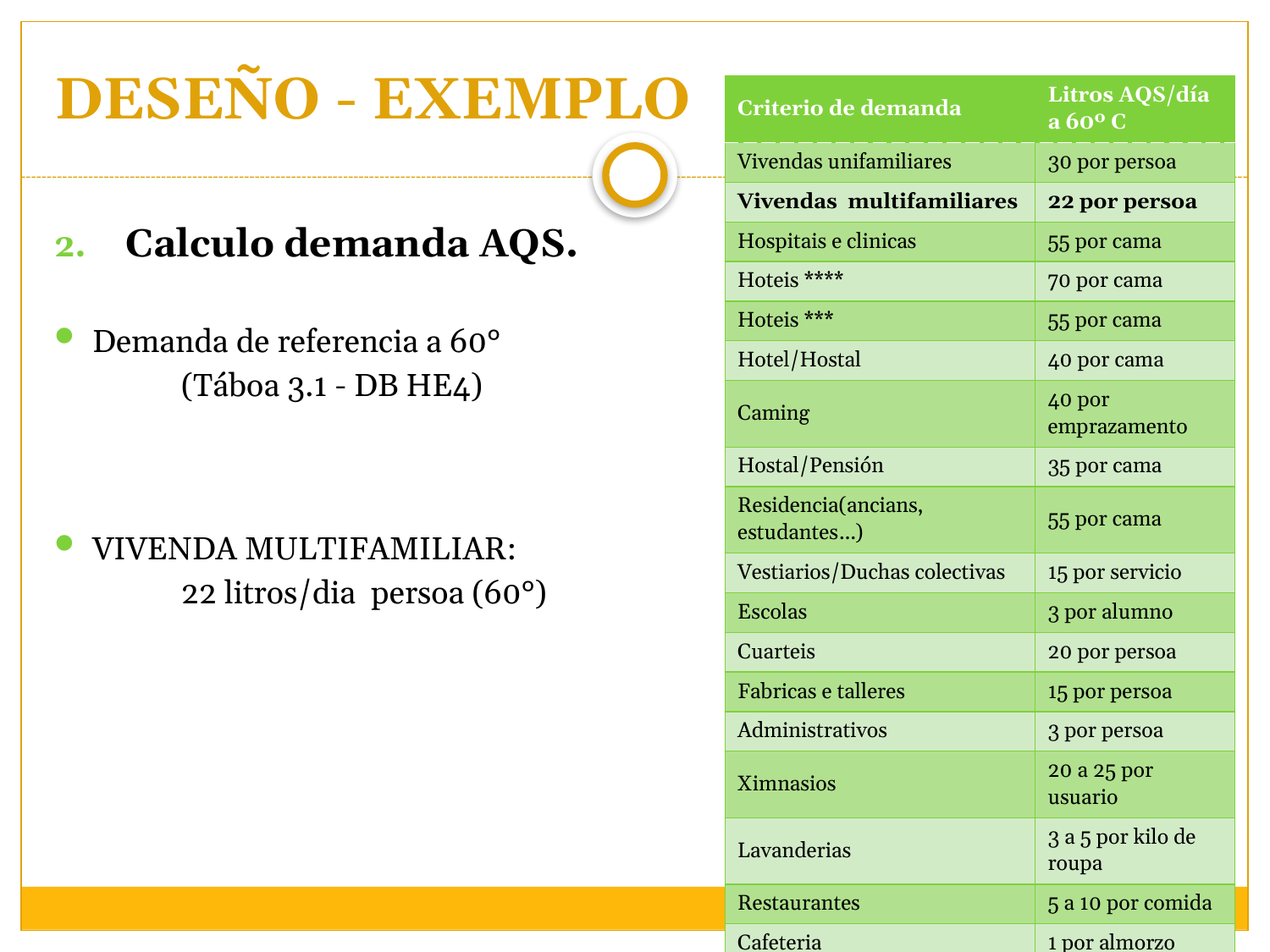

# DESEÑO - EXEMPLO
| Criterio de demanda | Litros AQS/día a 60º C |
| --- | --- |
| Vivendas unifamiliares | 30 por persoa |
| Vivendas multifamiliares | 22 por persoa |
| Hospitais e clinicas | 55 por cama |
| Hoteis \*\*\*\* | 70 por cama |
| Hoteis \*\*\* | 55 por cama |
| Hotel/Hostal | 40 por cama |
| Caming | 40 por emprazamento |
| Hostal/Pensión | 35 por cama |
| Residencia(ancians, estudantes…) | 55 por cama |
| Vestiarios/Duchas colectivas | 15 por servicio |
| Escolas | 3 por alumno |
| Cuarteis | 20 por persoa |
| Fabricas e talleres | 15 por persoa |
| Administrativos | 3 por persoa |
| Ximnasios | 20 a 25 por usuario |
| Lavanderias | 3 a 5 por kilo de roupa |
| Restaurantes | 5 a 10 por comida |
| Cafeteria | 1 por almorzo |
Calculo demanda AQS.

Demanda de referencia a 60°
	(Táboa 3.1 - DB HE4)

VIVENDA MULTIFAMILIAR:
	22 litros/dia  persoa (60°)